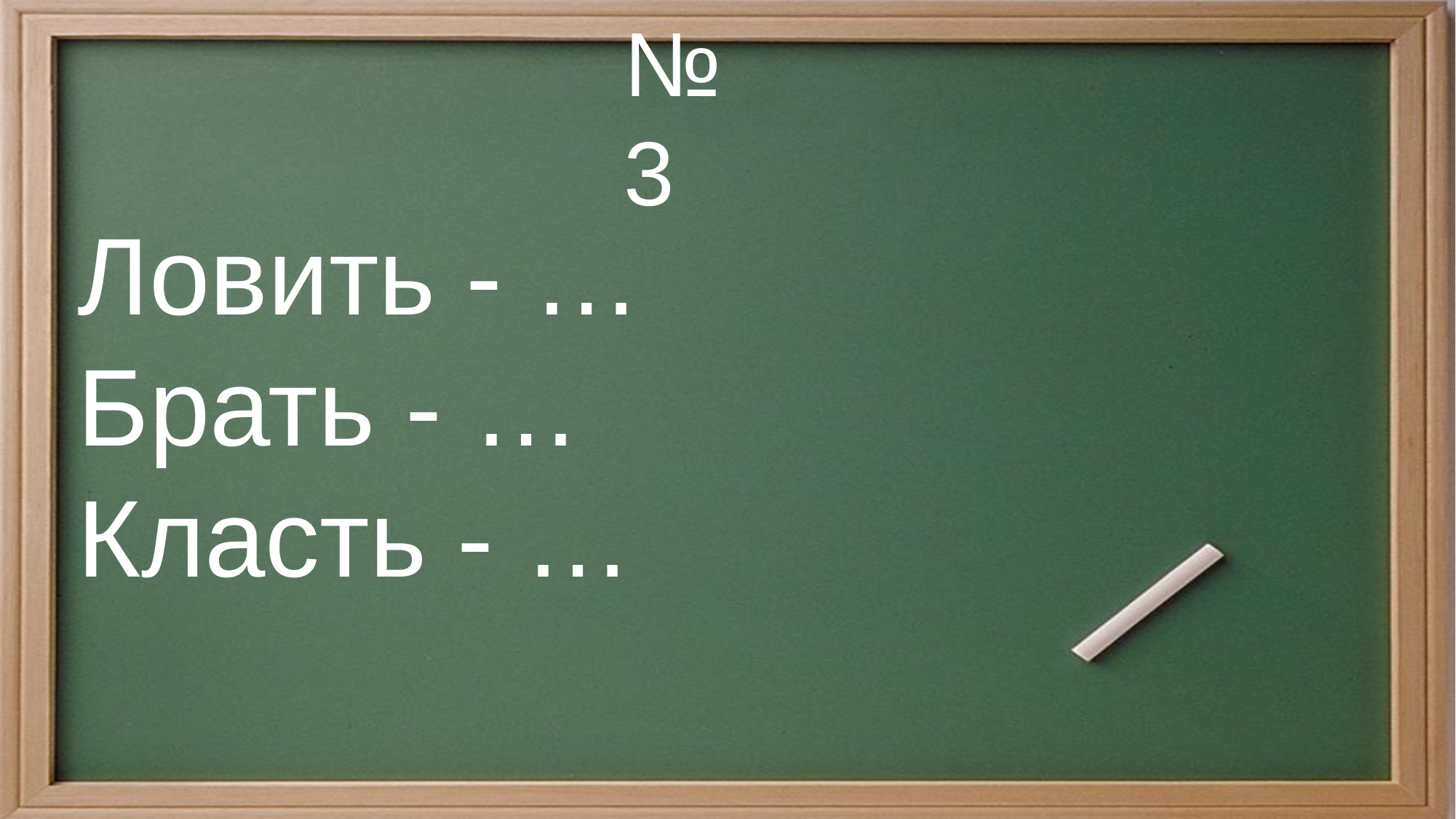

№3
Ловить - …
Брать - …
Класть - …